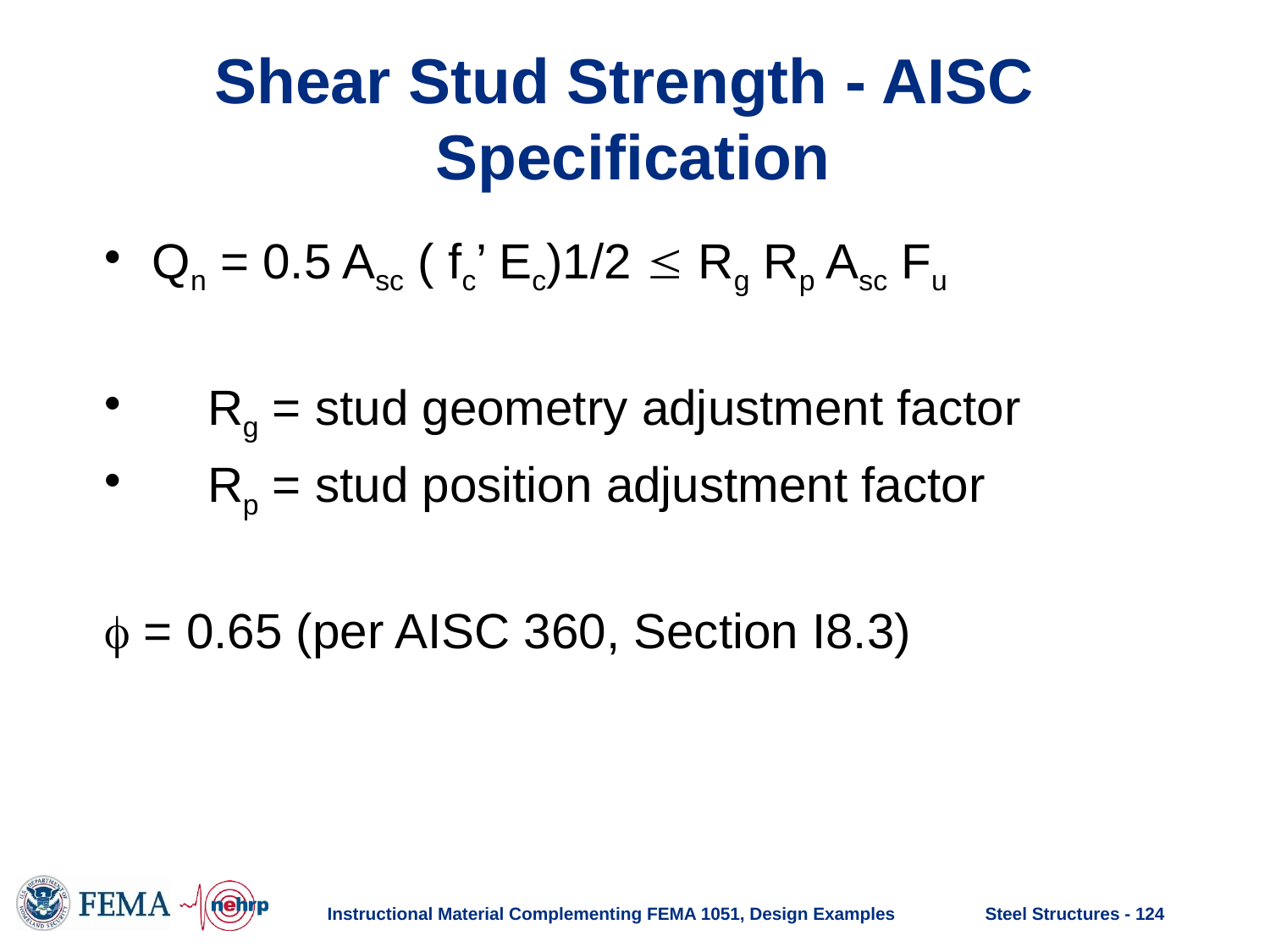

# Shear Stud Strength - AISC  Specification
Qn = 0.5 Asc ( fc’ Ec)1/2 ≤ Rg Rp Asc Fu

    Rg = stud geometry adjustment factor
    Rp = stud position adjustment factor

φ = 0.65 (per AISC 360, Section I8.3)

Instructional Material Complementing FEMA 1051, Design Examples
Steel Structures - 124